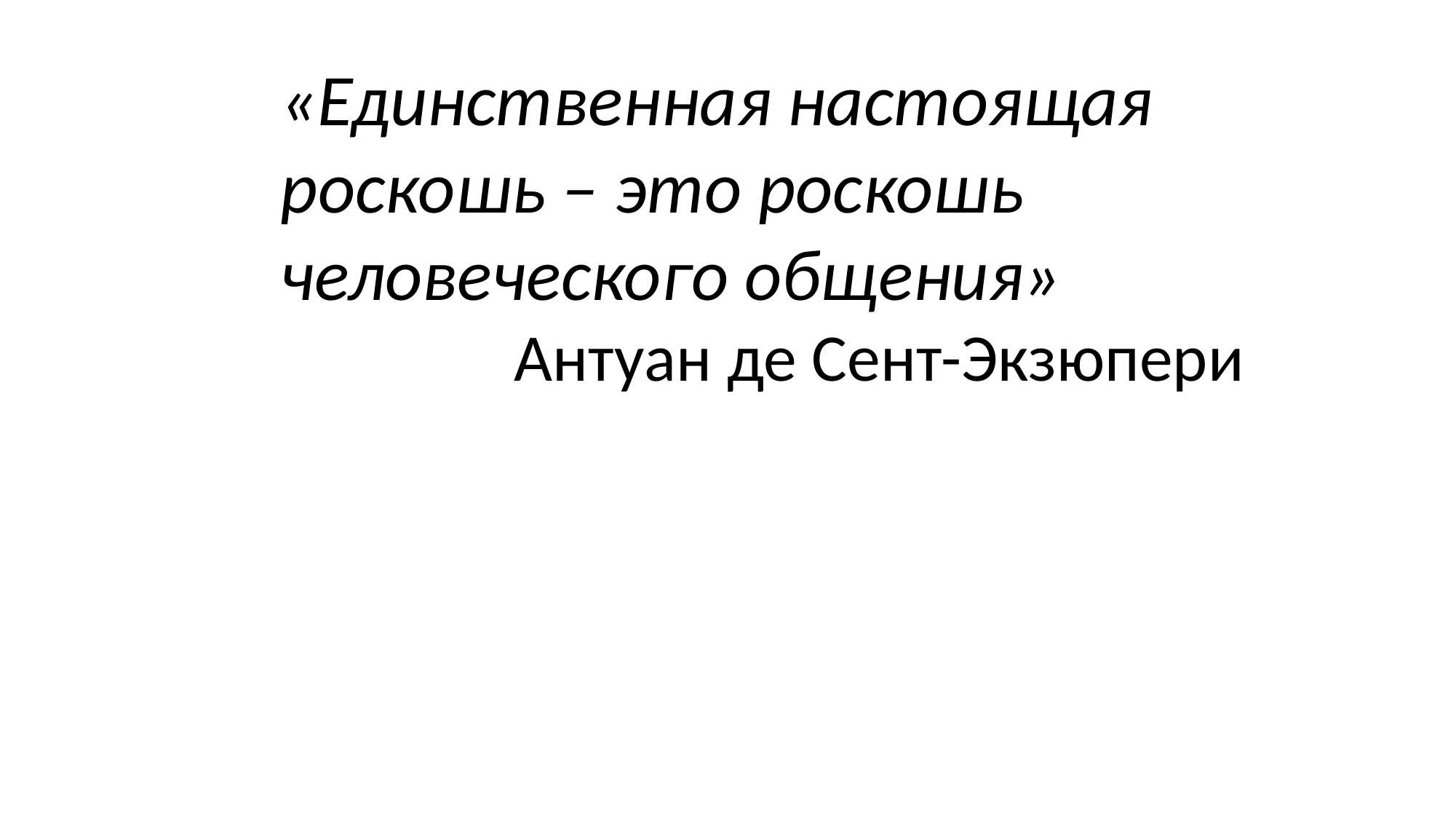

«Единственная настоящая роскошь – это роскошь
человеческого общения»
Антуан де Сент-Экзюпери